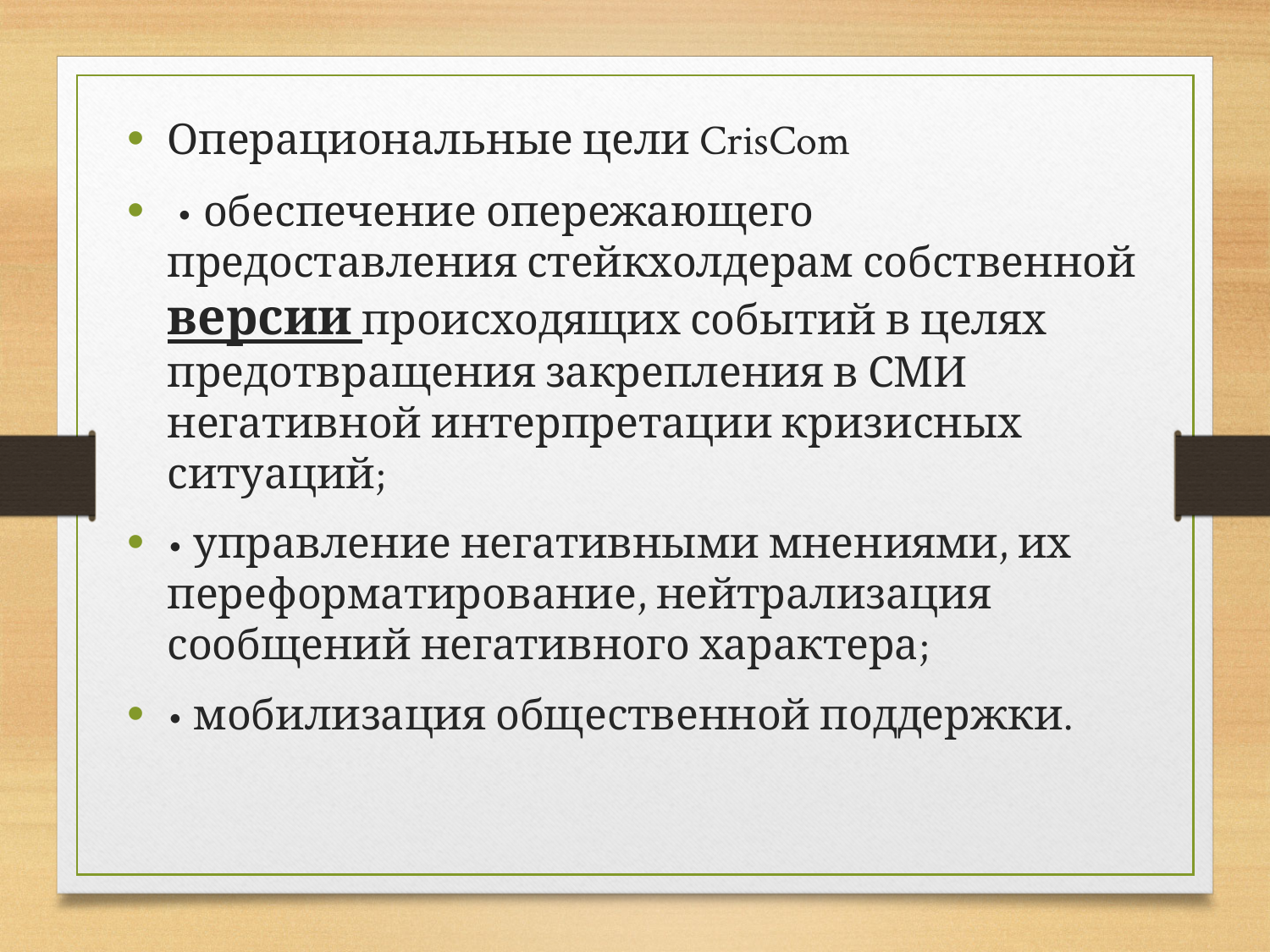

Операциональные цели CrisCom
 • обеспечение опережающего предоставления стейкхолдерам собственной версии происходящих событий в целях предотвращения закрепления в СМИ негативной интерпретации кризисных ситуаций;
• управление негативными мнениями, их переформатирование, нейтрализация сообщений негативного характера;
• мобилизация общественной поддержки.